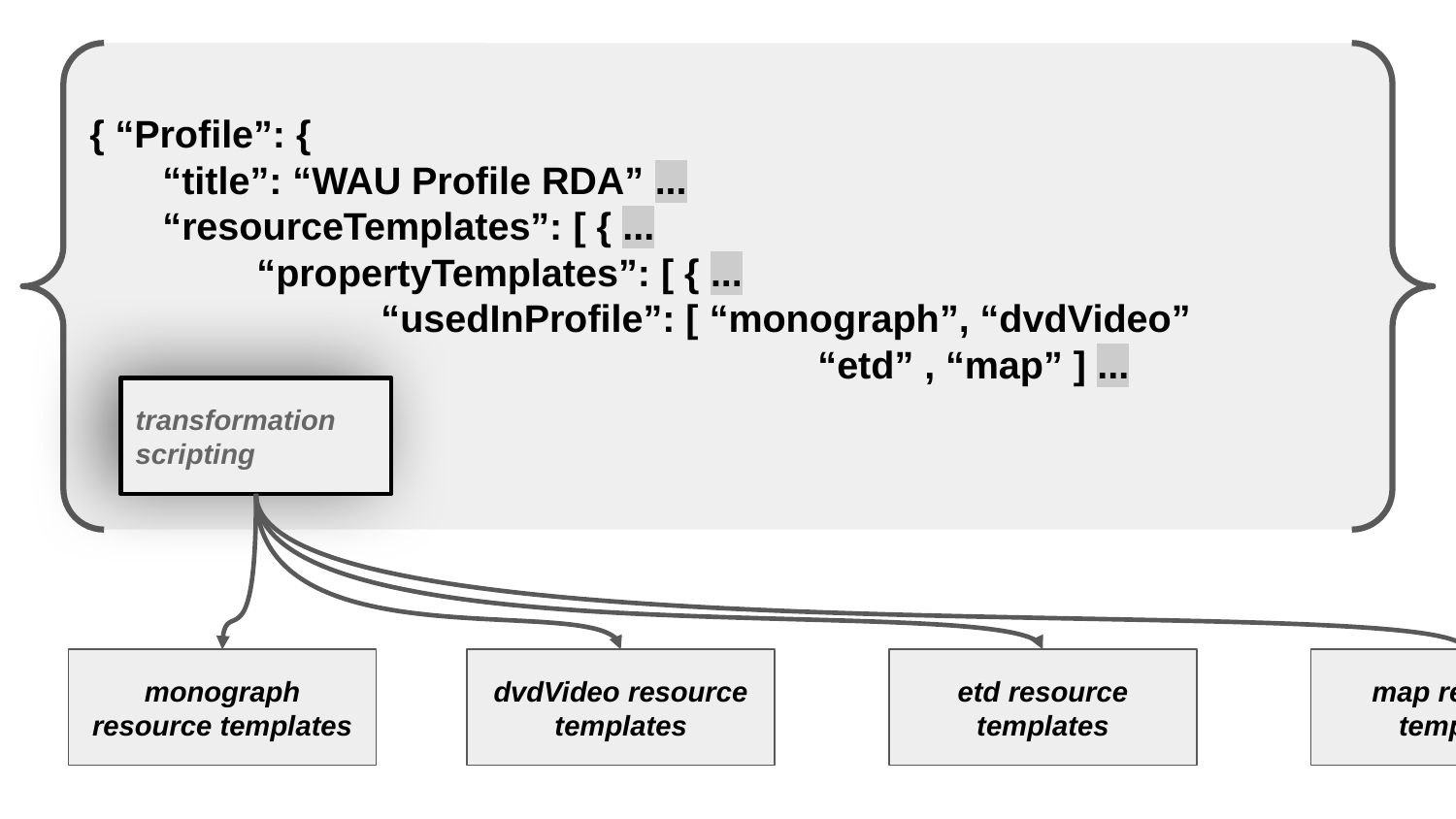

{ “Profile”: {
“title”: “WAU Profile RDA” ...
“resourceTemplates”: [ { ...
  “propertyTemplates”: [ { ...
“usedInProfile”: [ “monograph”, “dvdVideo”
“etd” , “map” ] ...
transformation scripting
monograph resource templates
dvdVideo resource templates
etd resource templates
map resource templates